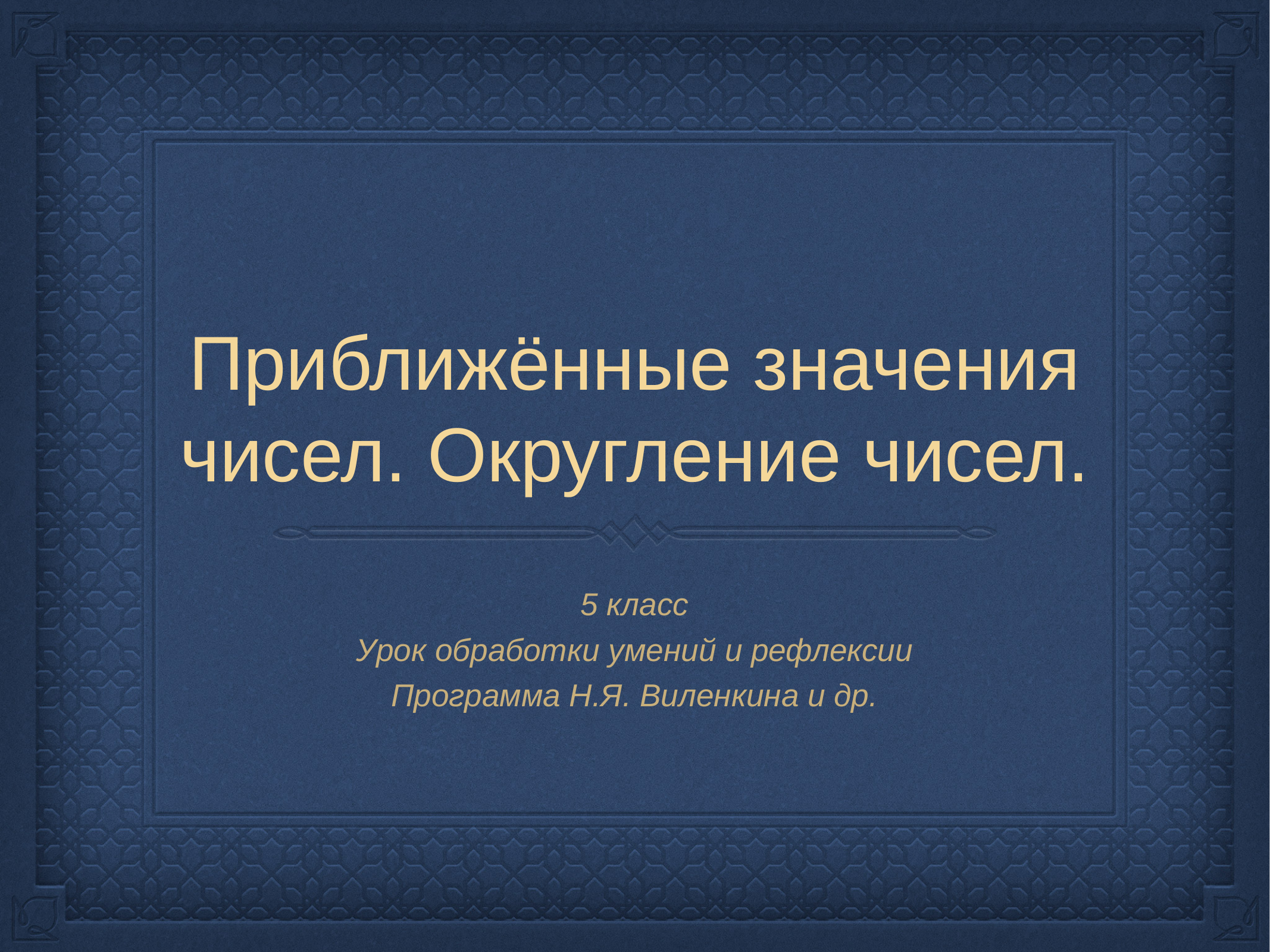

# Приближённые значения чисел. Округление чисел.
5 класс
Урок обработки умений и рефлексии
Программа Н.Я. Виленкина и др.